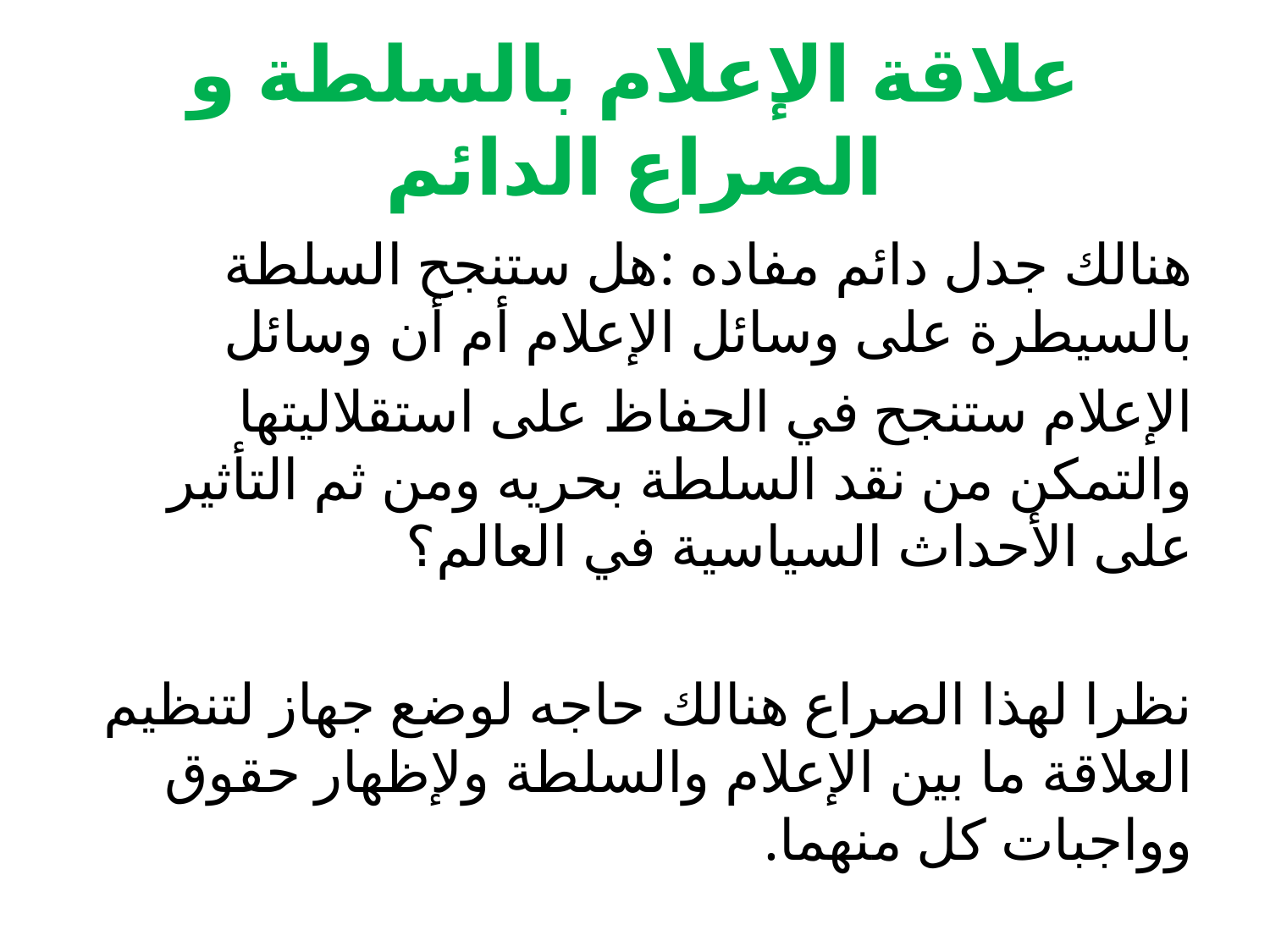

# علاقة الإعلام بالسلطة و الصراع الدائم
هنالك جدل دائم مفاده :هل ستنجح السلطة بالسيطرة على وسائل الإعلام أم أن وسائل
الإعلام ستنجح في الحفاظ على استقلاليتها والتمكن من نقد السلطة بحريه ومن ثم التأثير على الأحداث السياسية في العالم؟

نظرا لهذا الصراع هنالك حاجه لوضع جهاز لتنظيم العلاقة ما بين الإعلام والسلطة ولإظهار حقوق وواجبات كل منهما.